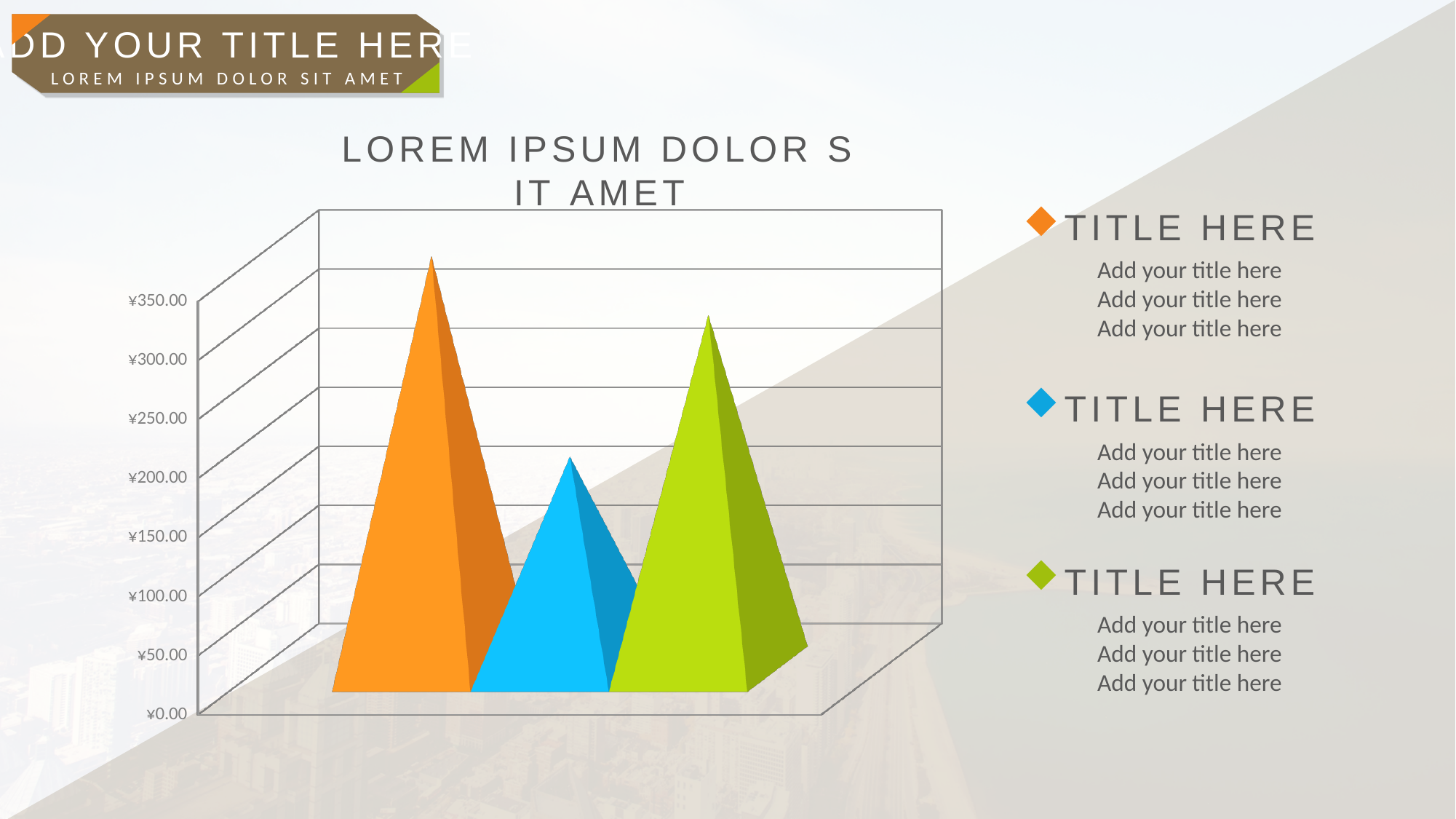

ADD YOUR TITLE HERE
LOREM IPSUM DOLOR SIT AMET

LOREM IPSUM DOLOR SIT AMET

[unsupported chart]

TITLE HERE
Add your title here
Add your title here
Add your title here

TITLE HERE
Add your title here
Add your title here
Add your title here

TITLE HERE
Add your title here
Add your title here
Add your title here